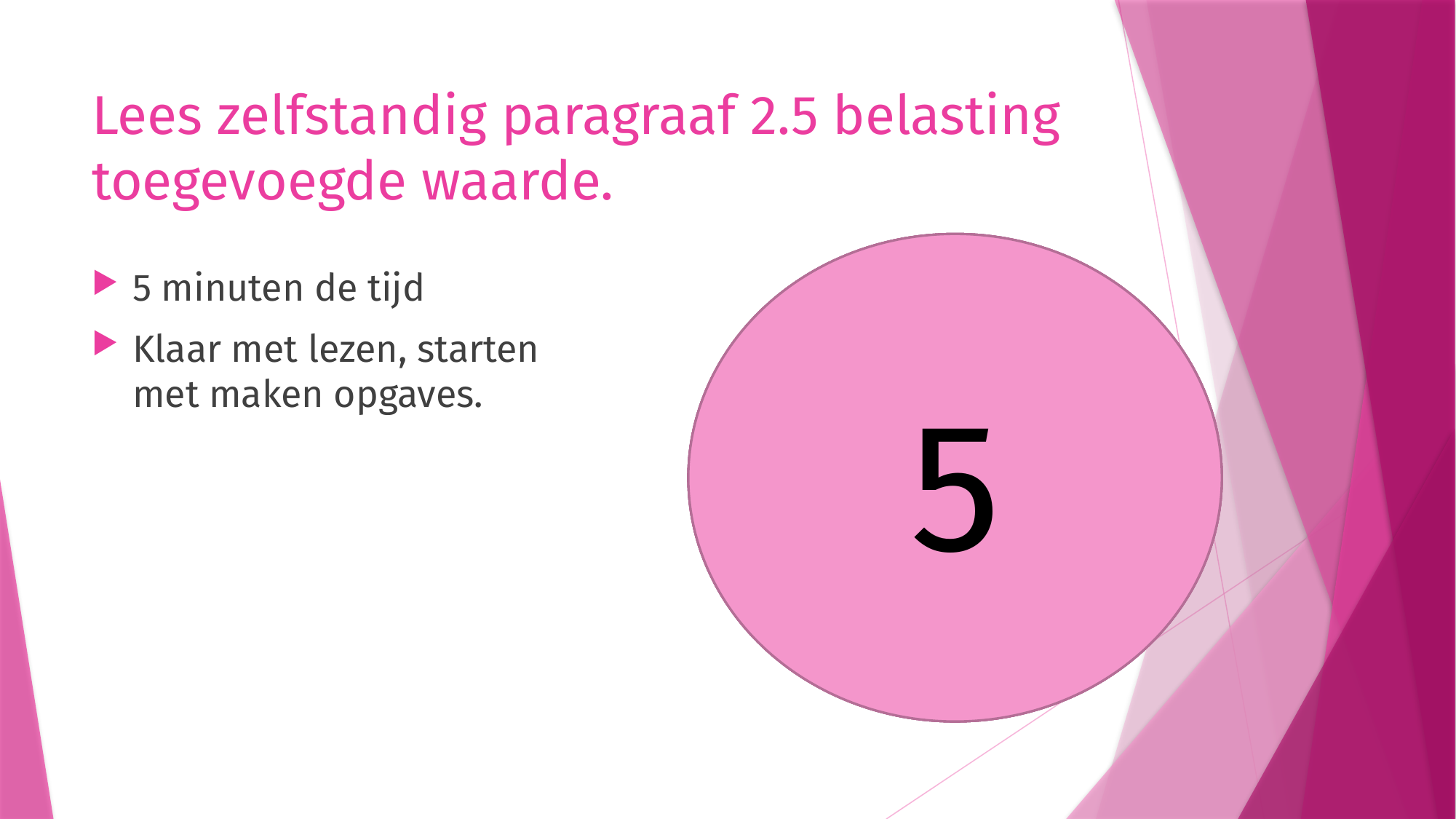

# Lees zelfstandig paragraaf 2.5 belasting toegevoegde waarde.
5
4
3
1
2
5 minuten de tijd
Klaar met lezen, starten met maken opgaves.